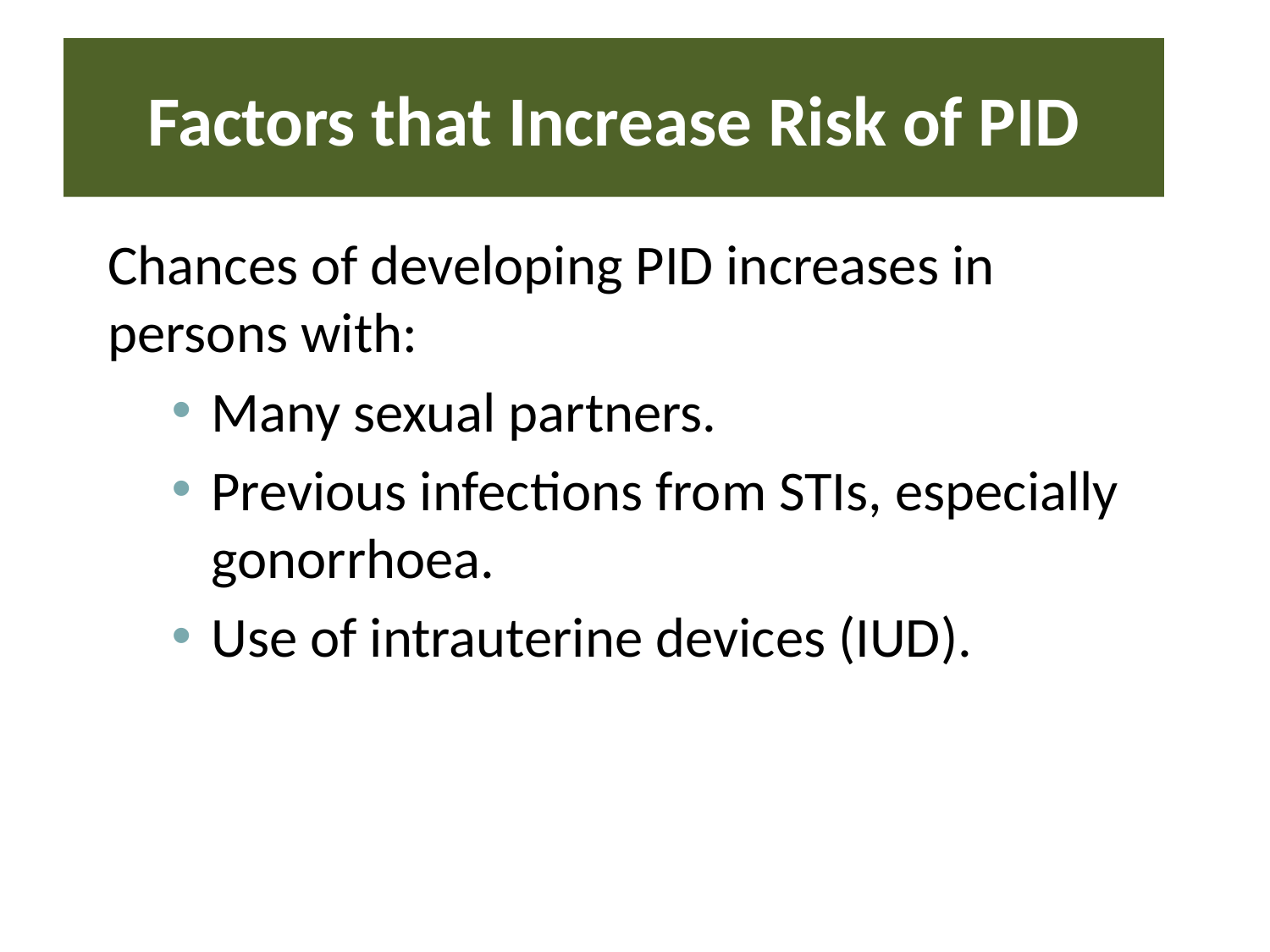

# Factors that Increase Risk of PID
Chances of developing PID increases in persons with:
Many sexual partners.
Previous infections from STIs, especially gonorrhoea.
Use of intrauterine devices (IUD).